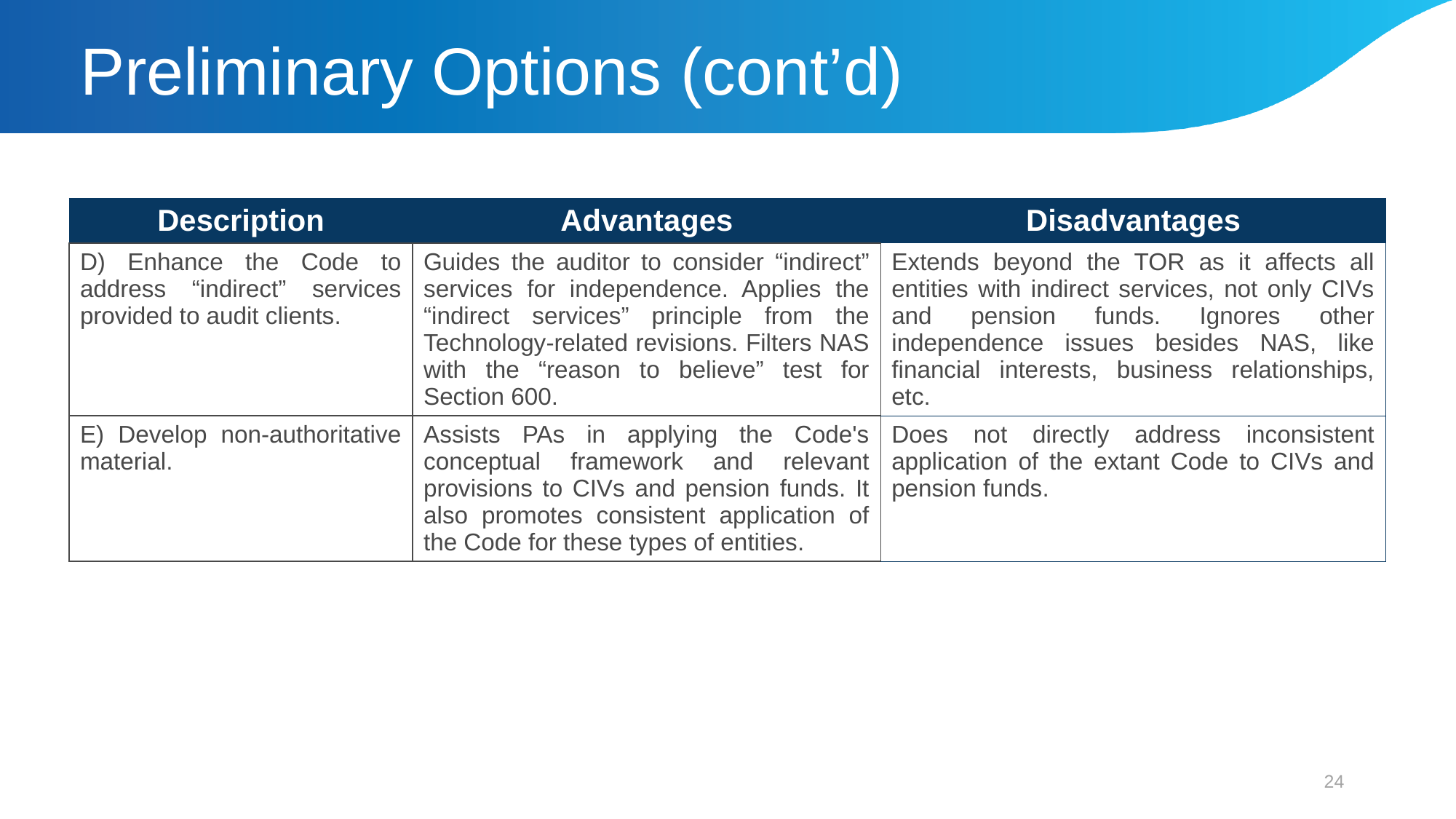

# Preliminary Options (cont’d)
| Description | Advantages | Disadvantages |
| --- | --- | --- |
| D) Enhance the Code to address “indirect” services provided to audit clients. | Guides the auditor to consider “indirect” services for independence. Applies the “indirect services” principle from the Technology-related revisions. Filters NAS with the “reason to believe” test for Section 600. | Extends beyond the TOR as it affects all entities with indirect services, not only CIVs and pension funds. Ignores other independence issues besides NAS, like financial interests, business relationships, etc. |
| E) Develop non-authoritative material. | Assists PAs in applying the Code's conceptual framework and relevant provisions to CIVs and pension funds. It also promotes consistent application of the Code for these types of entities. | Does not directly address inconsistent application of the extant Code to CIVs and pension funds. |
24